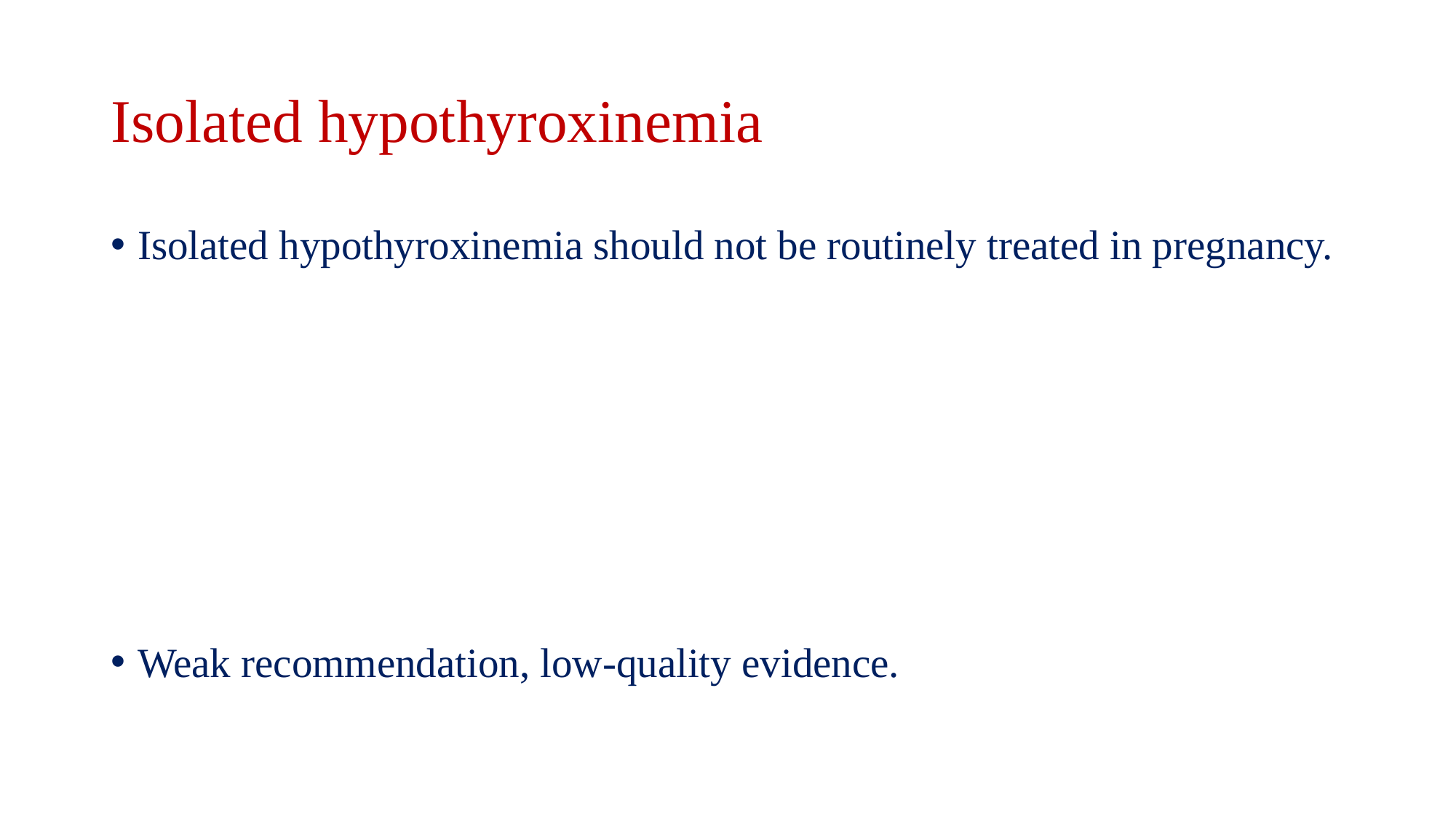

# Isolated hypothyroxinemia
Isolated hypothyroxinemia should not be routinely treated in pregnancy.

Weak recommendation, low-quality evidence.